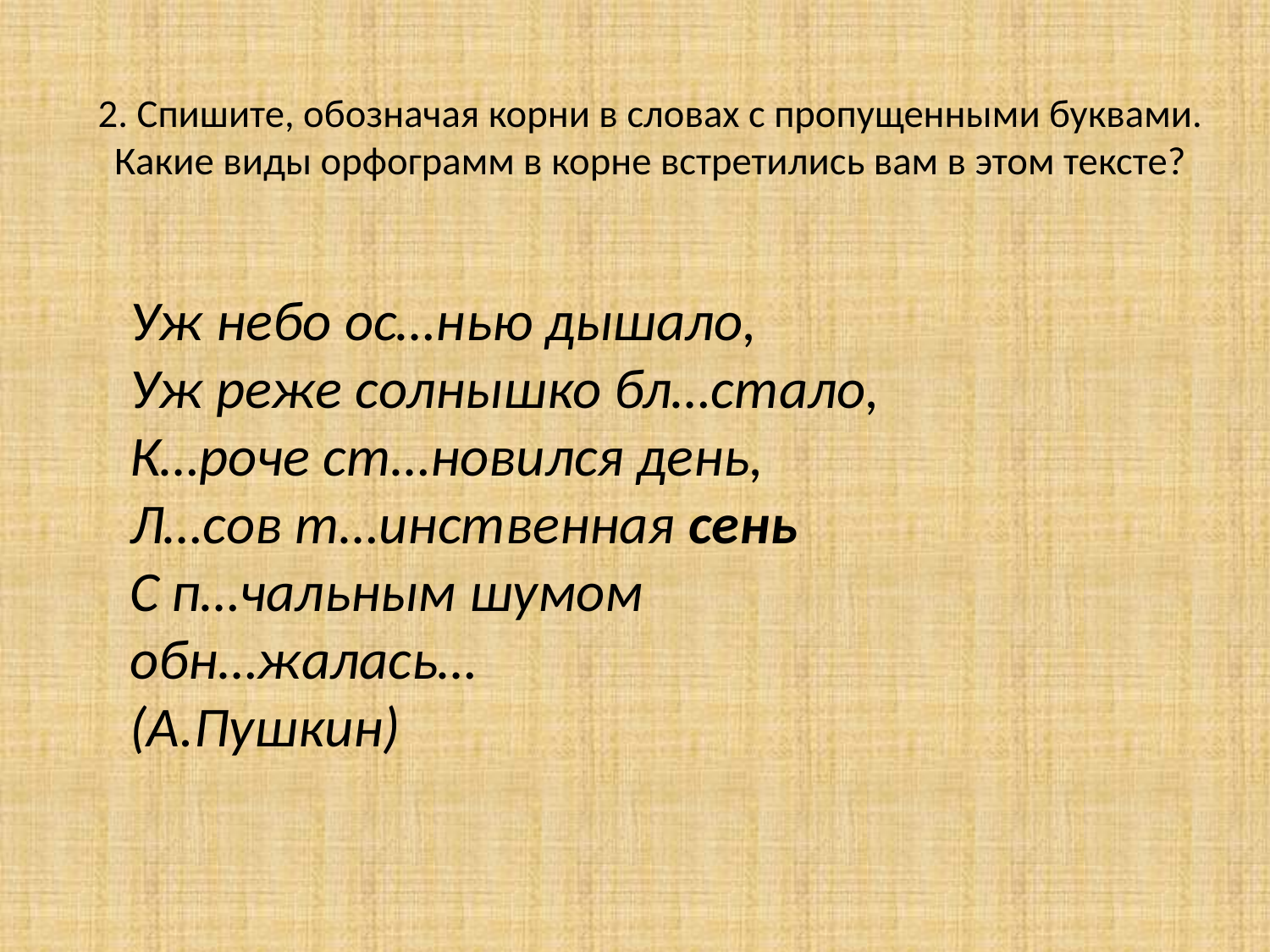

# 2. Спишите, обозначая корни в словах с пропущенными буквами. Какие виды орфограмм в корне встретились вам в этом тексте?
	Уж небо ос…нью дышало,
Уж реже солнышко бл…стало,
К…роче ст…новился день,
Л…сов т…инственная сень
С п…чальным шумом
обн…жалась…
(А.Пушкин)